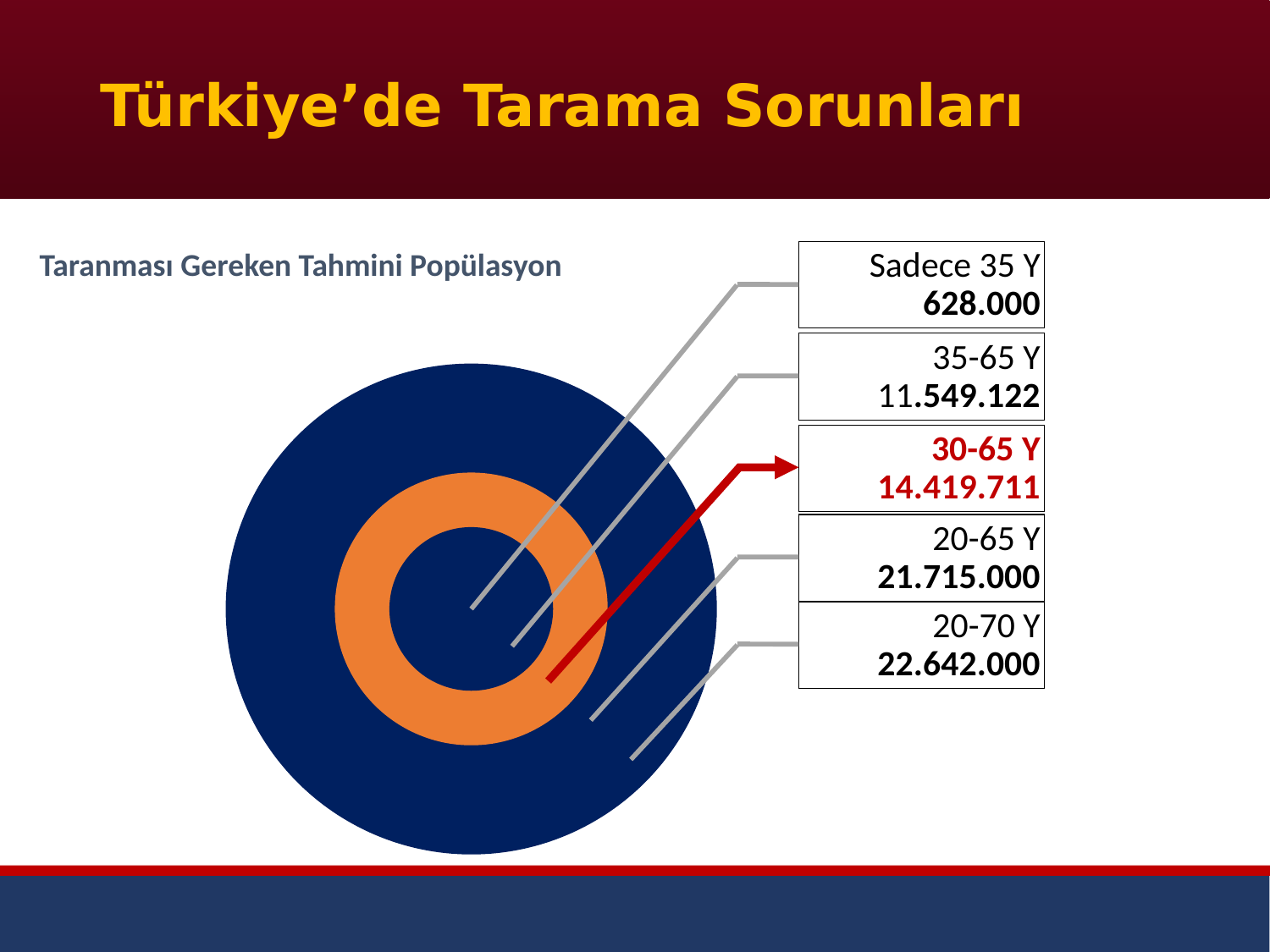

# Türkiye’de Tarama Sorunları
Taranması Gereken Tahmini Popülasyon

Sadece 35 Y 628.000

35-65 Y 11.549.122

30-65 Y 14.419.711

20-65 Y 21.715.000

20-70 Y 22.642.000